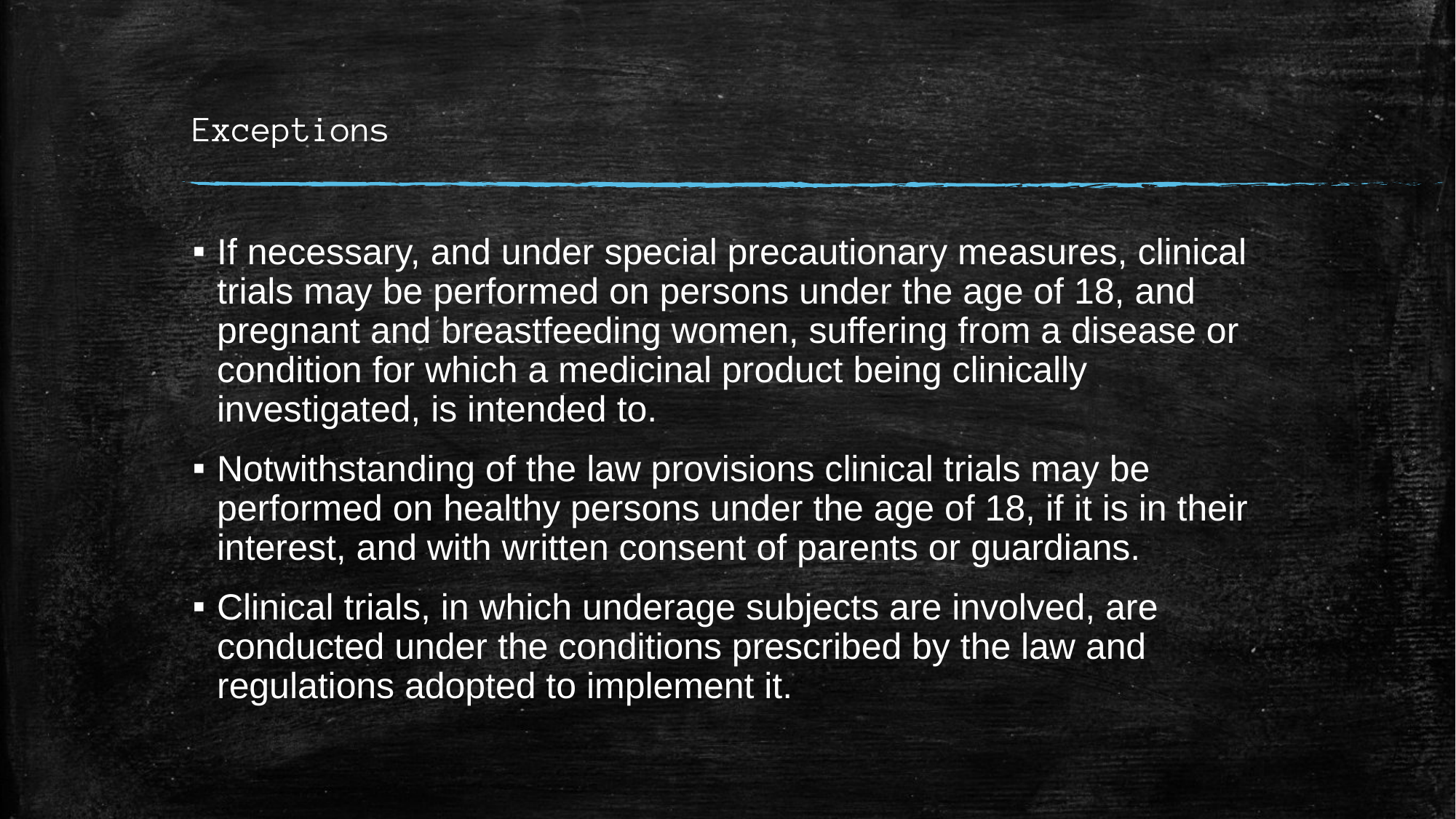

# Exceptions
If necessary, and under special precautionary measures, clinical trials may be performed on persons under the age of 18, and pregnant and breastfeeding women, suffering from a disease or condition for which a medicinal product being clinically investigated, is intended to.
Notwithstanding of the law provisions clinical trials may be performed on healthy persons under the age of 18, if it is in their interest, and with written consent of parents or guardians.
Clinical trials, in which underage subjects are involved, are conducted under the conditions prescribed by the law and regulations adopted to implement it.